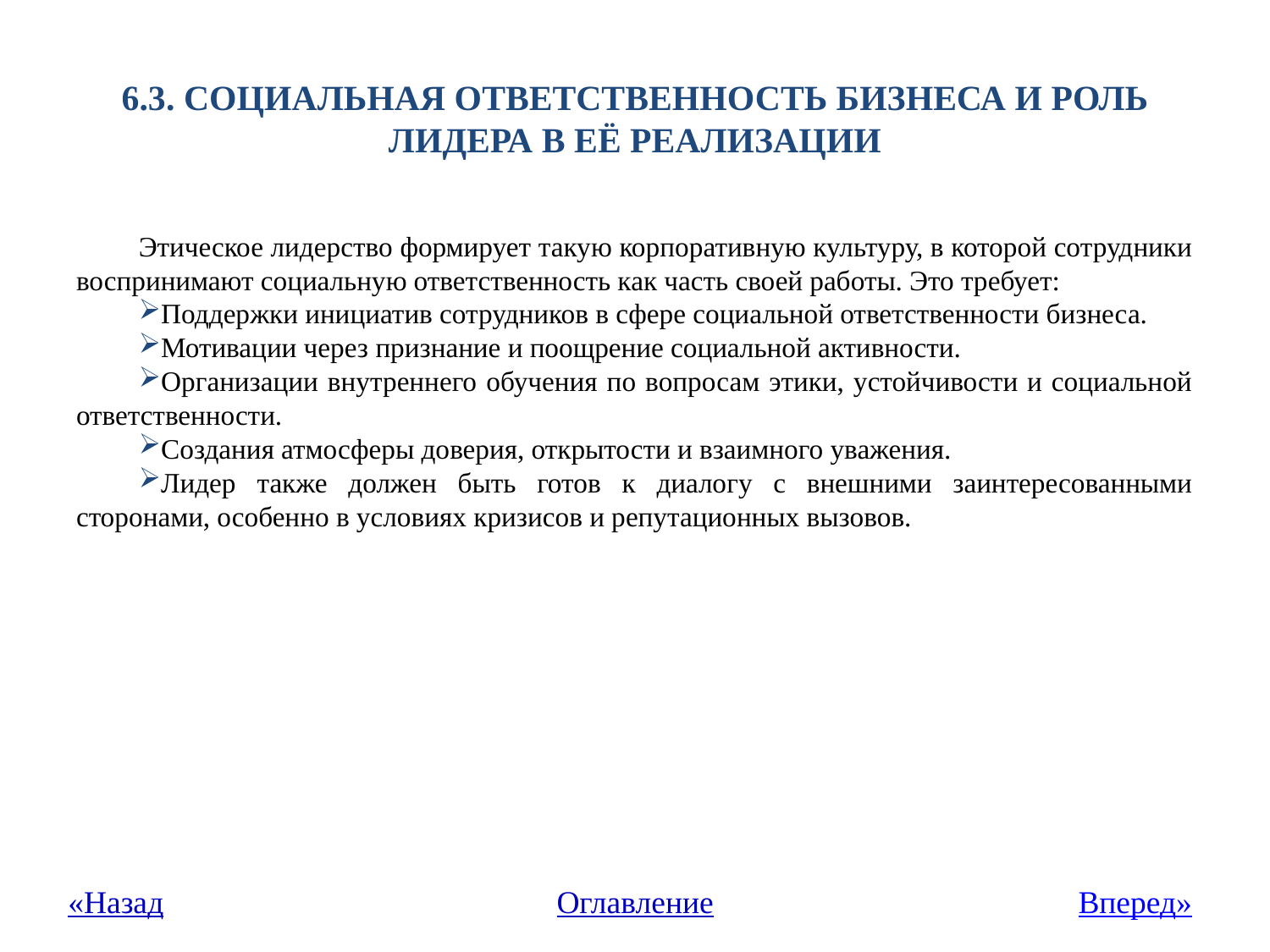

# 6.3. Социальная ответственность бизнеса и роль лидера в её реализации
Этическое лидерство формирует такую корпоративную культуру, в которой сотрудники воспринимают социальную ответственность как часть своей работы. Это требует:
Поддержки инициатив сотрудников в сфере социальной ответственности бизнеса.
Мотивации через признание и поощрение социальной активности.
Организации внутреннего обучения по вопросам этики, устойчивости и социальной ответственности.
Создания атмосферы доверия, открытости и взаимного уважения.
Лидер также должен быть готов к диалогу с внешними заинтересованными сторонами, особенно в условиях кризисов и репутационных вызовов.

«Назад
Оглавление
Вперед»